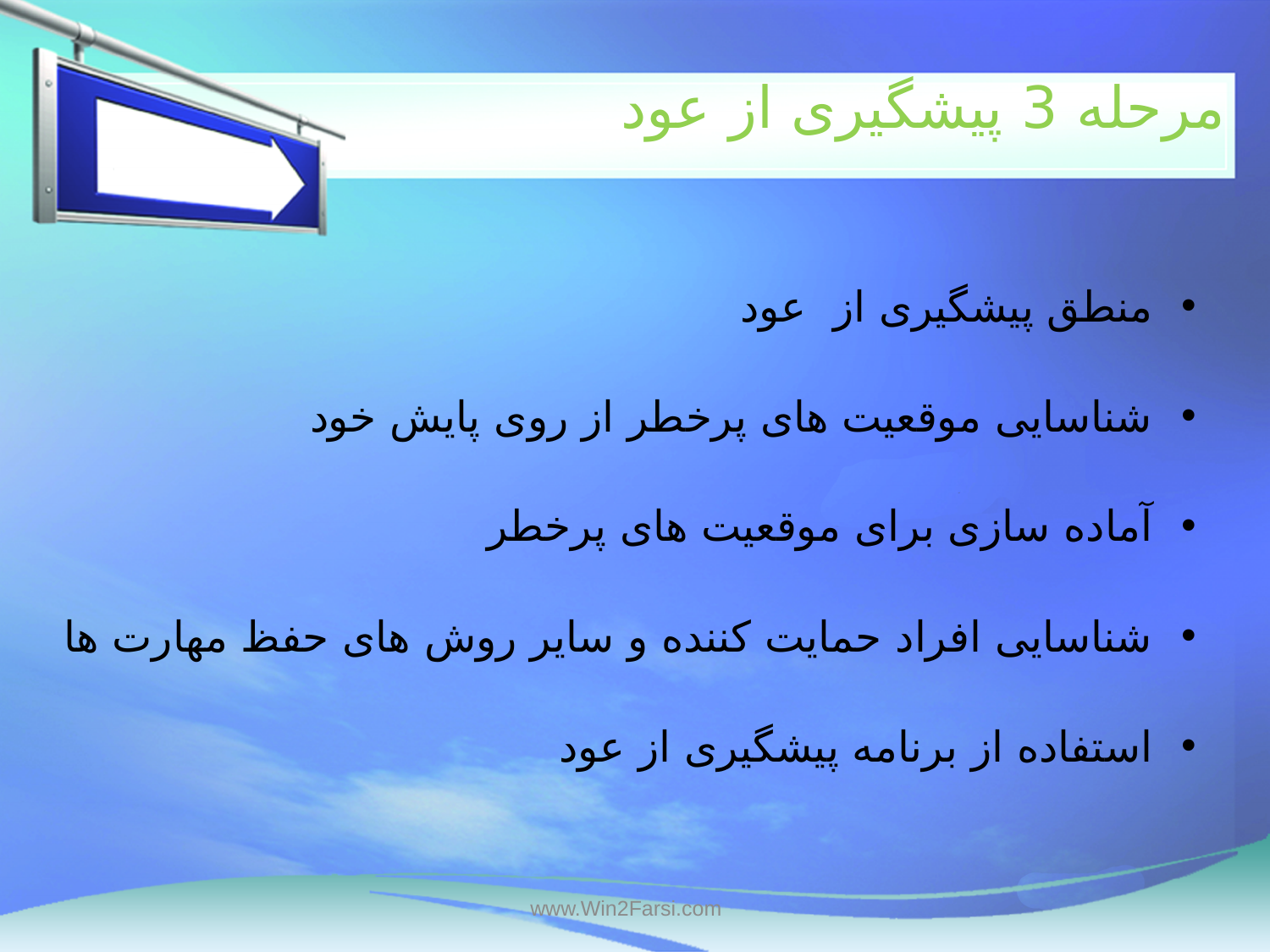

# مرحله 3 پیشگیری از عود
منطق پیشگیری از  عود
شناسایی موقعیت های پرخطر از روی پایش خود
آماده سازی برای موقعیت های پرخطر
شناسایی افراد حمایت کننده و سایر روش های حفظ مهارت ها
استفاده از برنامه پیشگیری از عود

www.Win2Farsi.com